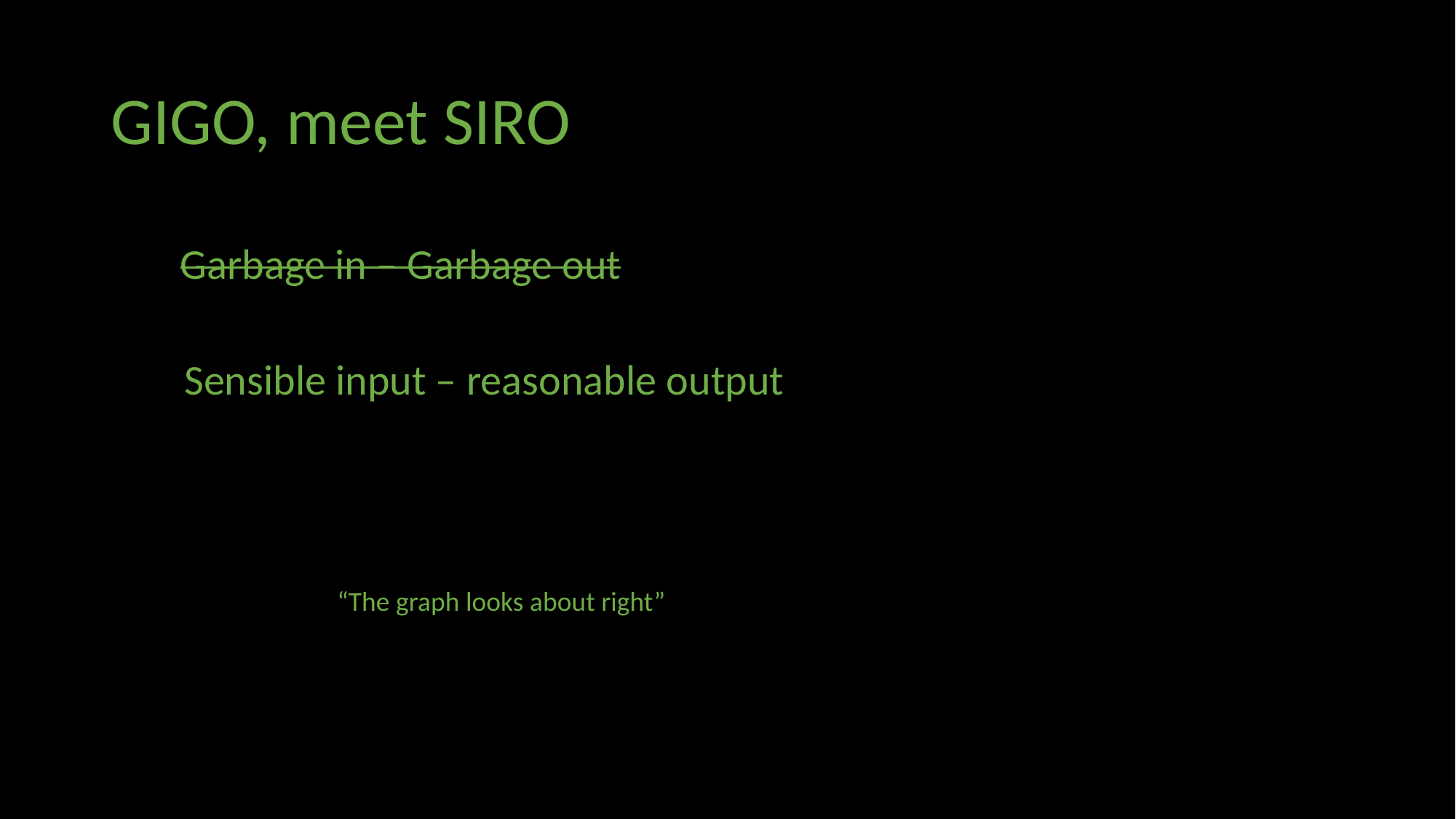

# GIGO, meet SIRO
Garbage in – Garbage out
Sensible input – reasonable output
“The graph looks about right”